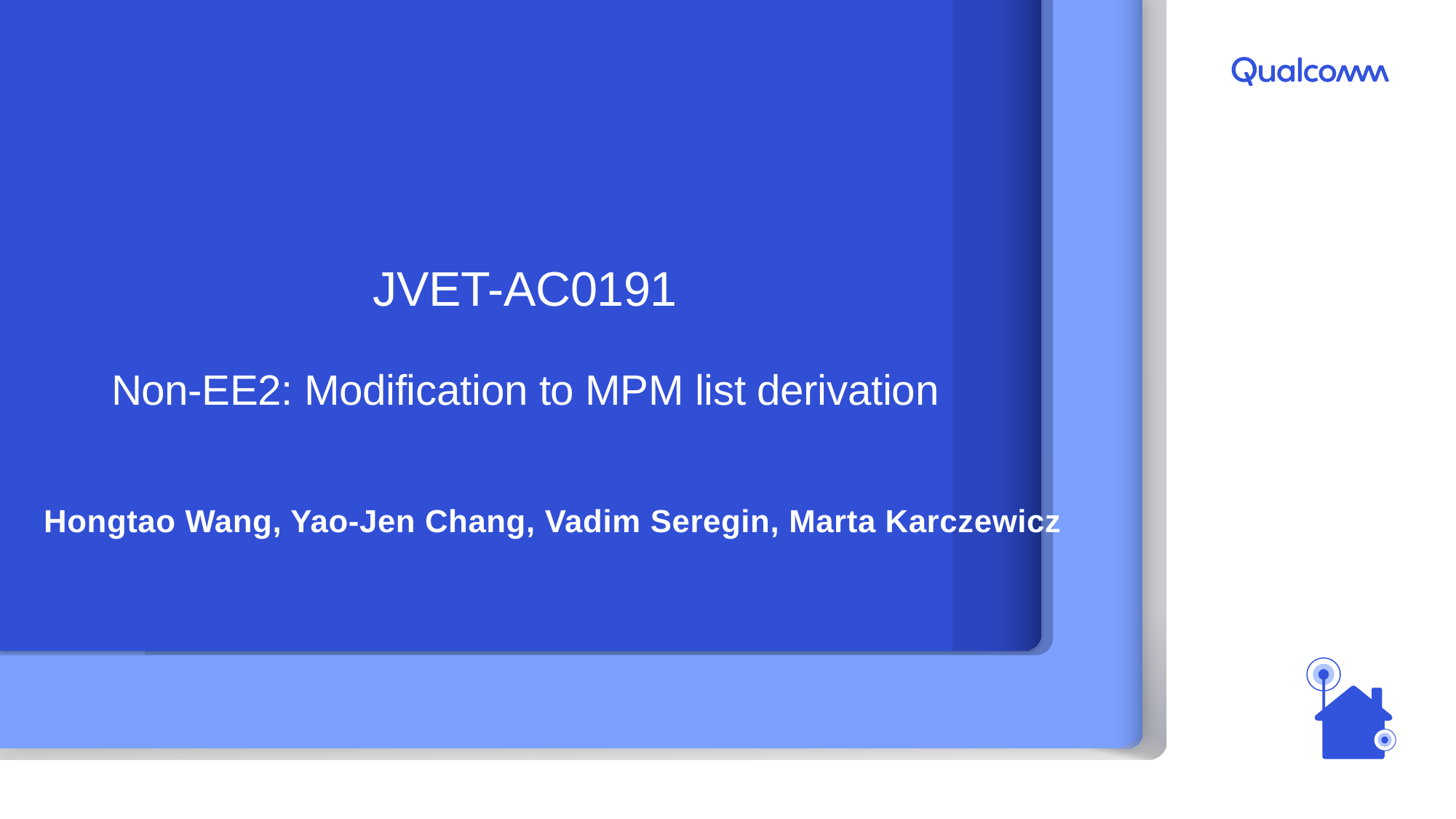

# JVET-AC0191 Non-EE2: Modification to MPM list derivation
Hongtao Wang, Yao-Jen Chang, Vadim Seregin, Marta Karczewicz